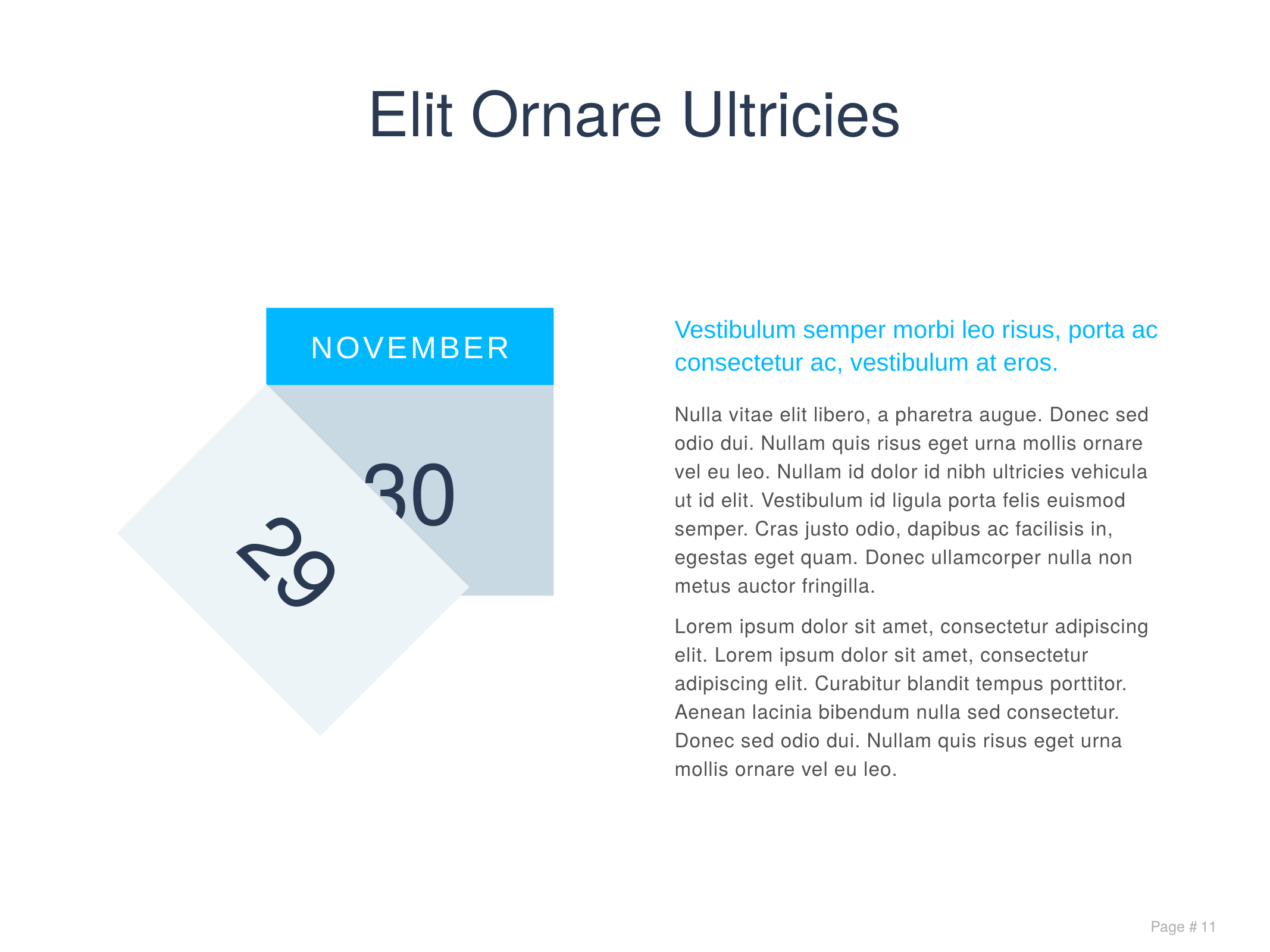

# Elit Ornare Ultricies
november
Vestibulum semper morbi leo risus, porta ac consectetur ac, vestibulum at eros.
30
Nulla vitae elit libero, a pharetra augue. Donec sed odio dui. Nullam quis risus eget urna mollis ornare vel eu leo. Nullam id dolor id nibh ultricies vehicula ut id elit. Vestibulum id ligula porta felis euismod semper. Cras justo odio, dapibus ac facilisis in, egestas eget quam. Donec ullamcorper nulla non metus auctor fringilla.
Lorem ipsum dolor sit amet, consectetur adipiscing elit. Lorem ipsum dolor sit amet, consectetur adipiscing elit. Curabitur blandit tempus porttitor. Aenean lacinia bibendum nulla sed consectetur. Donec sed odio dui. Nullam quis risus eget urna mollis ornare vel eu leo.
29

Page #
11